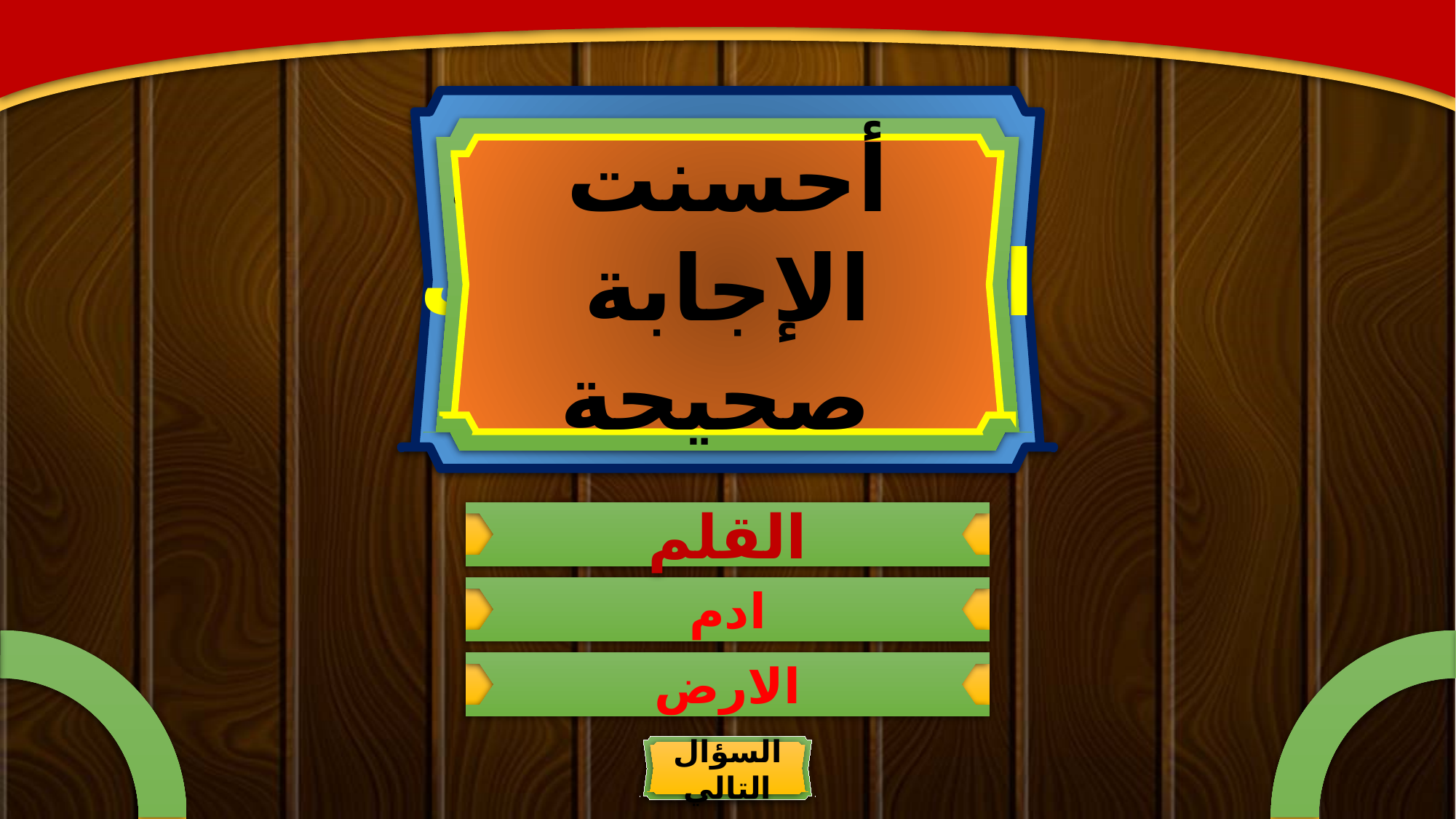

السؤال الثالث
ما هو أول شيء خلقه الله
 سبحانه وتعالى ؟

أحسنت الإجابة
 صحيحة
القلم

ادم

الارض

السؤال التالي